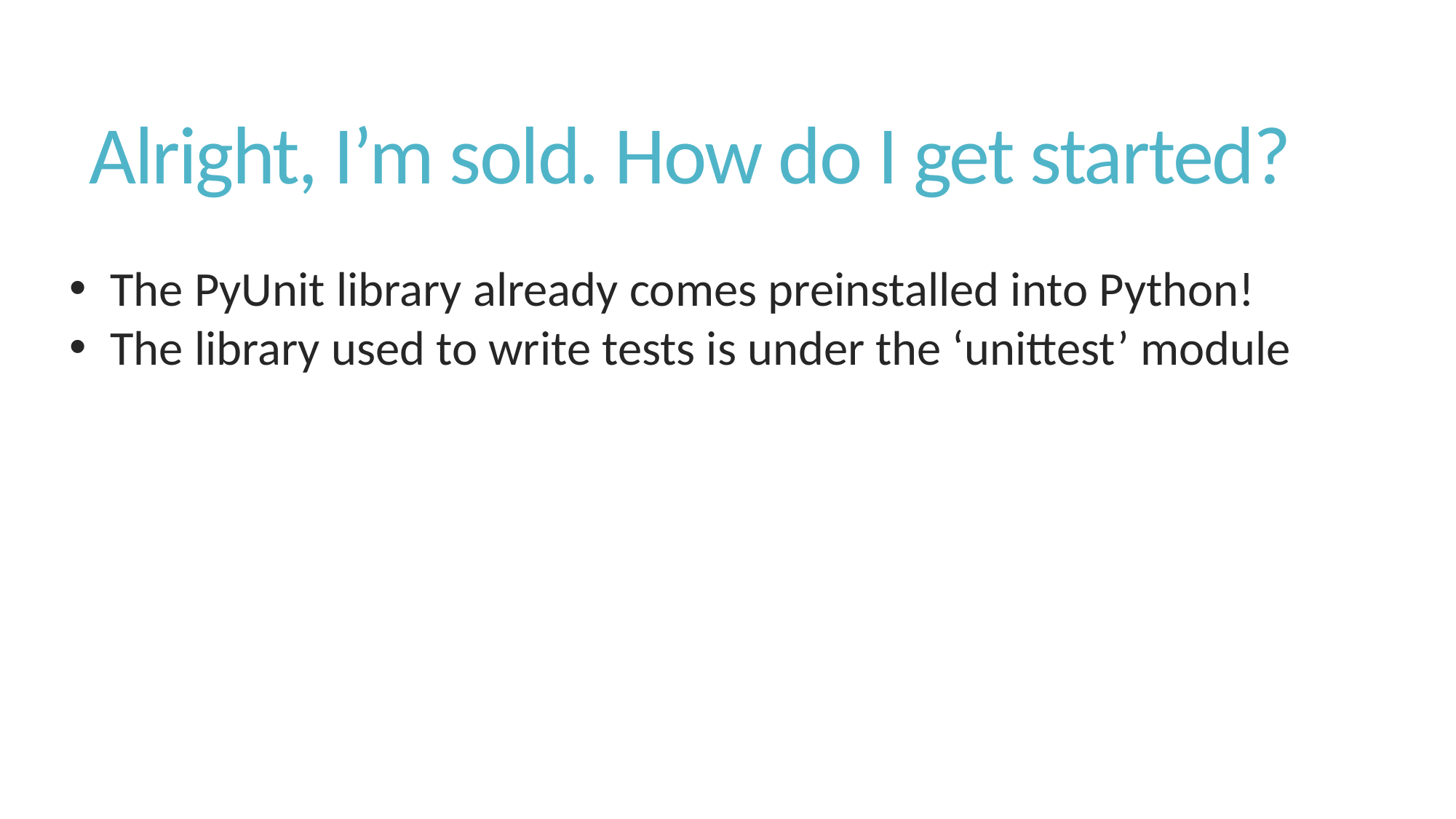

# Alright, I’m sold. How do I get started?
The PyUnit library already comes preinstalled into Python!
The library used to write tests is under the ‘unittest’ module